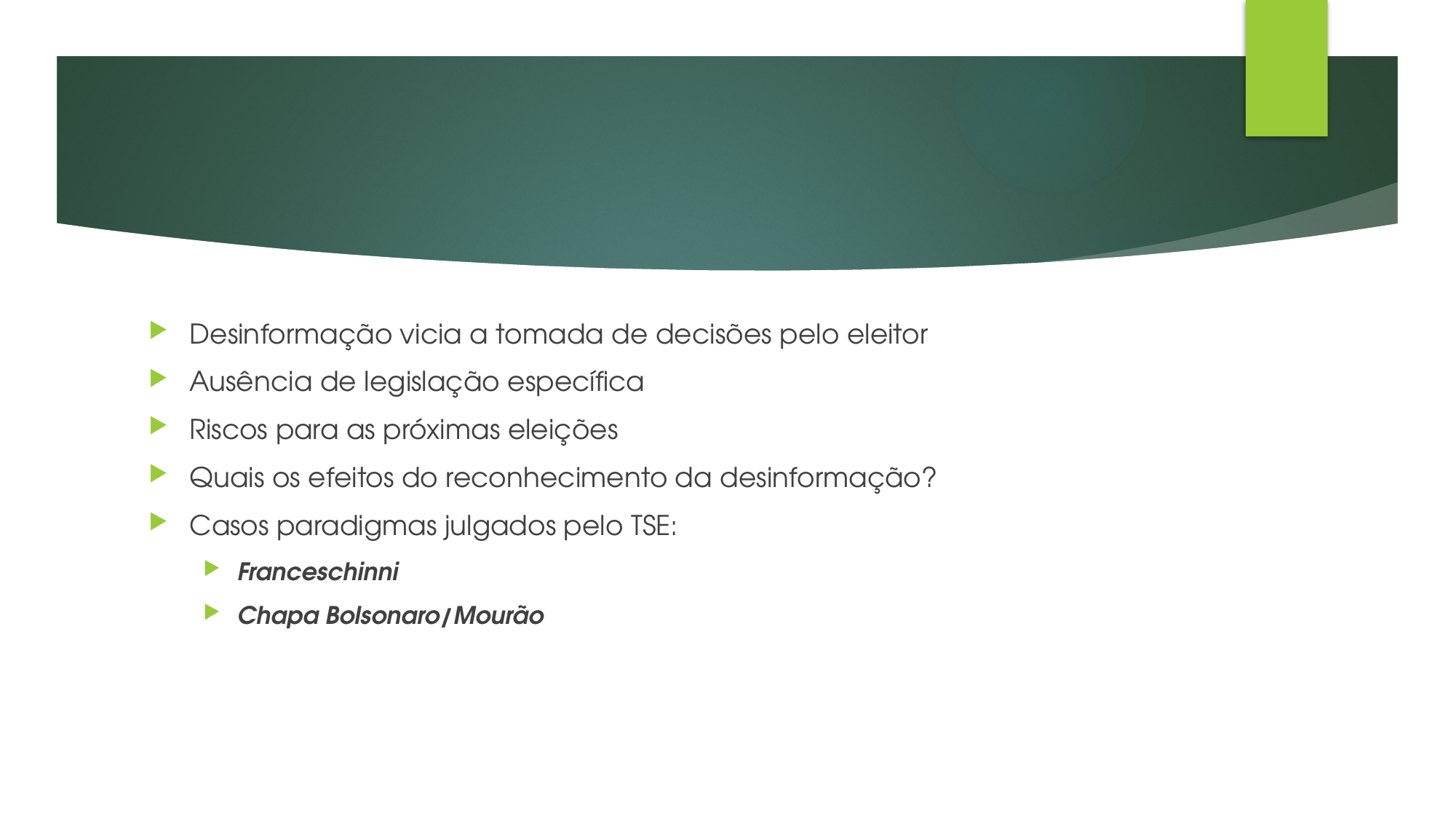

#
Desinformação vicia a tomada de decisões pelo eleitor
Ausência de legislação específica
Riscos para as próximas eleições
Quais os efeitos do reconhecimento da desinformação?
Casos paradigmas julgados pelo TSE:
Franceschinni
Chapa Bolsonaro/Mourão